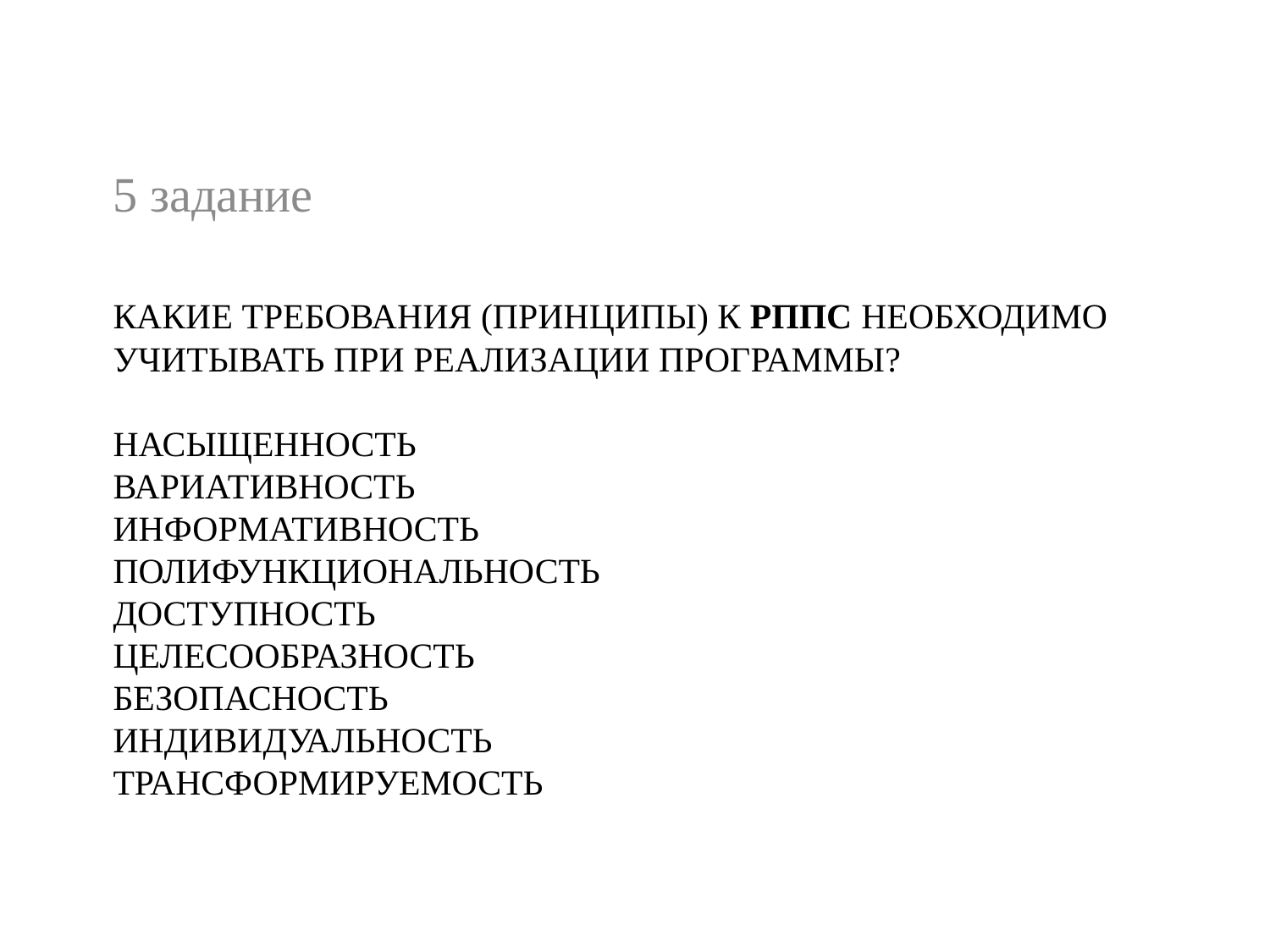

5 задание
# Какие требования (принципы) к РППС необходимо учитывать при реализации Программы? Насыщенность Вариативность Информативность Полифункциональность Доступность Целесообразность Безопасность индивидуальность Трансформируемость